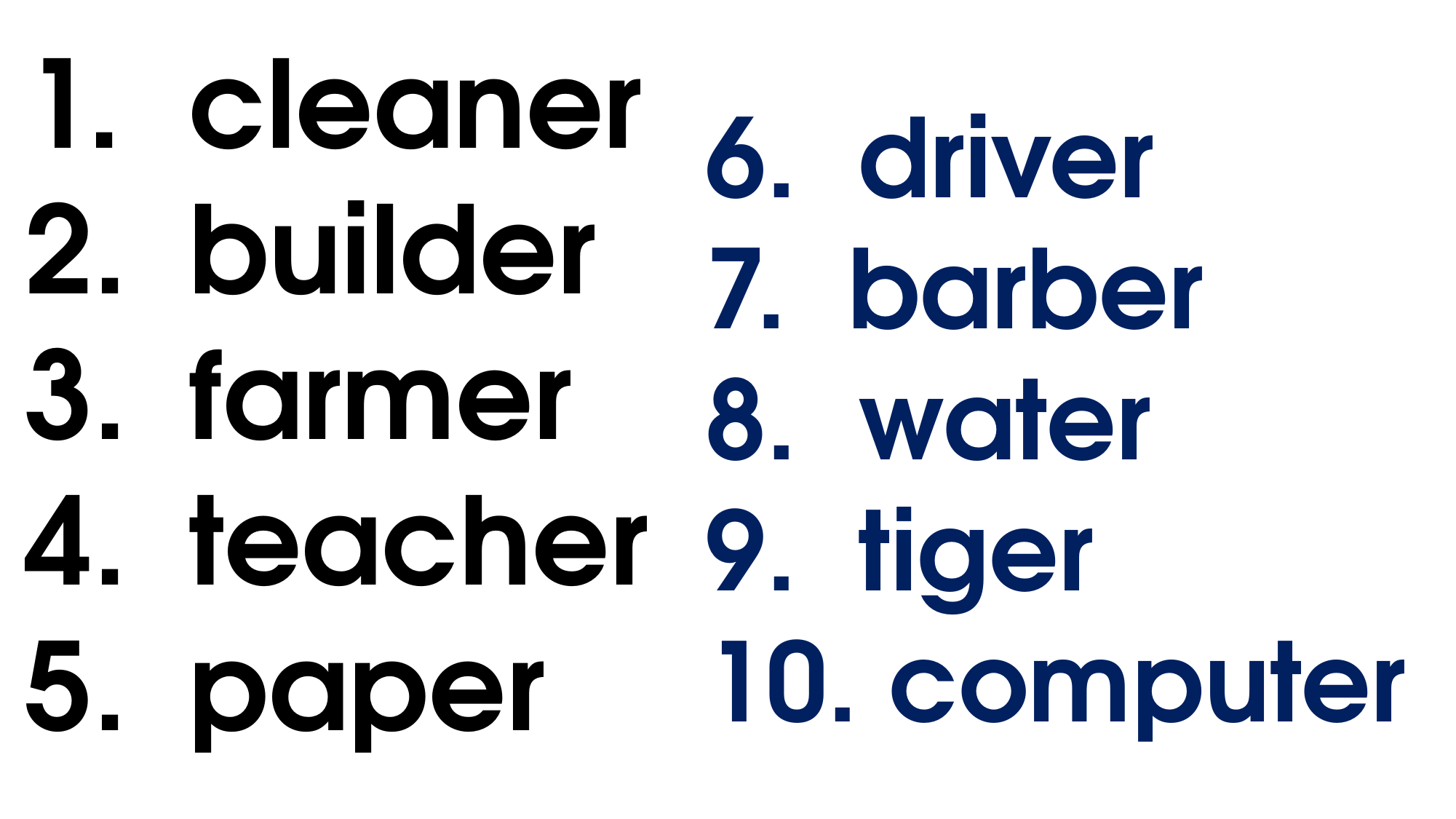

cleaner
builder
farmer
teacher
paper
6.  driver
7.  barber
8.  water
9.  tiger
10. computer